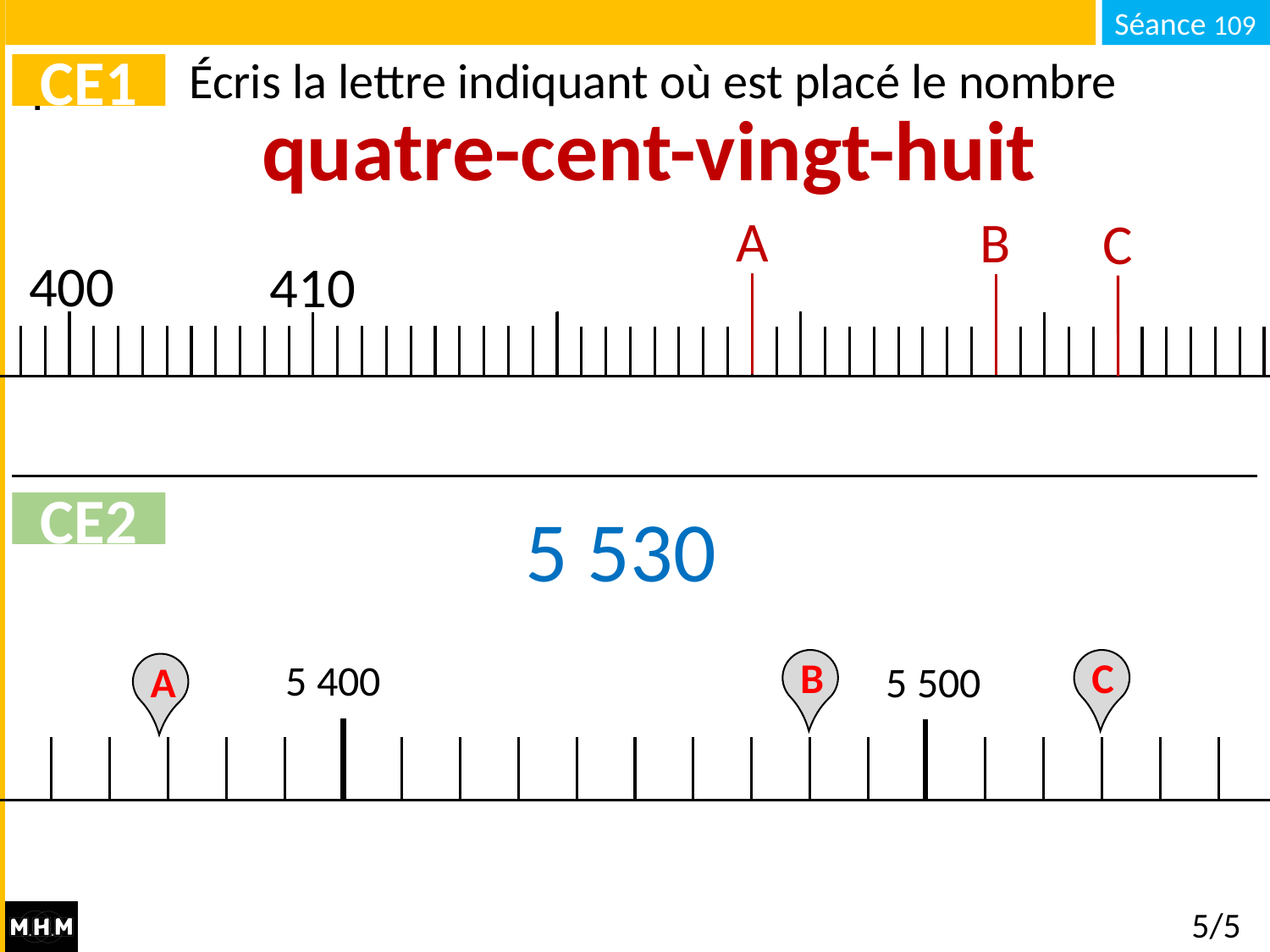

# Écris la lettre indiquant où est placé le nombre
CE1
quatre-cent-vingt-huit

A
B
C
400
410
5 530
CE2
B
C
5 400
5 500
A

5/5